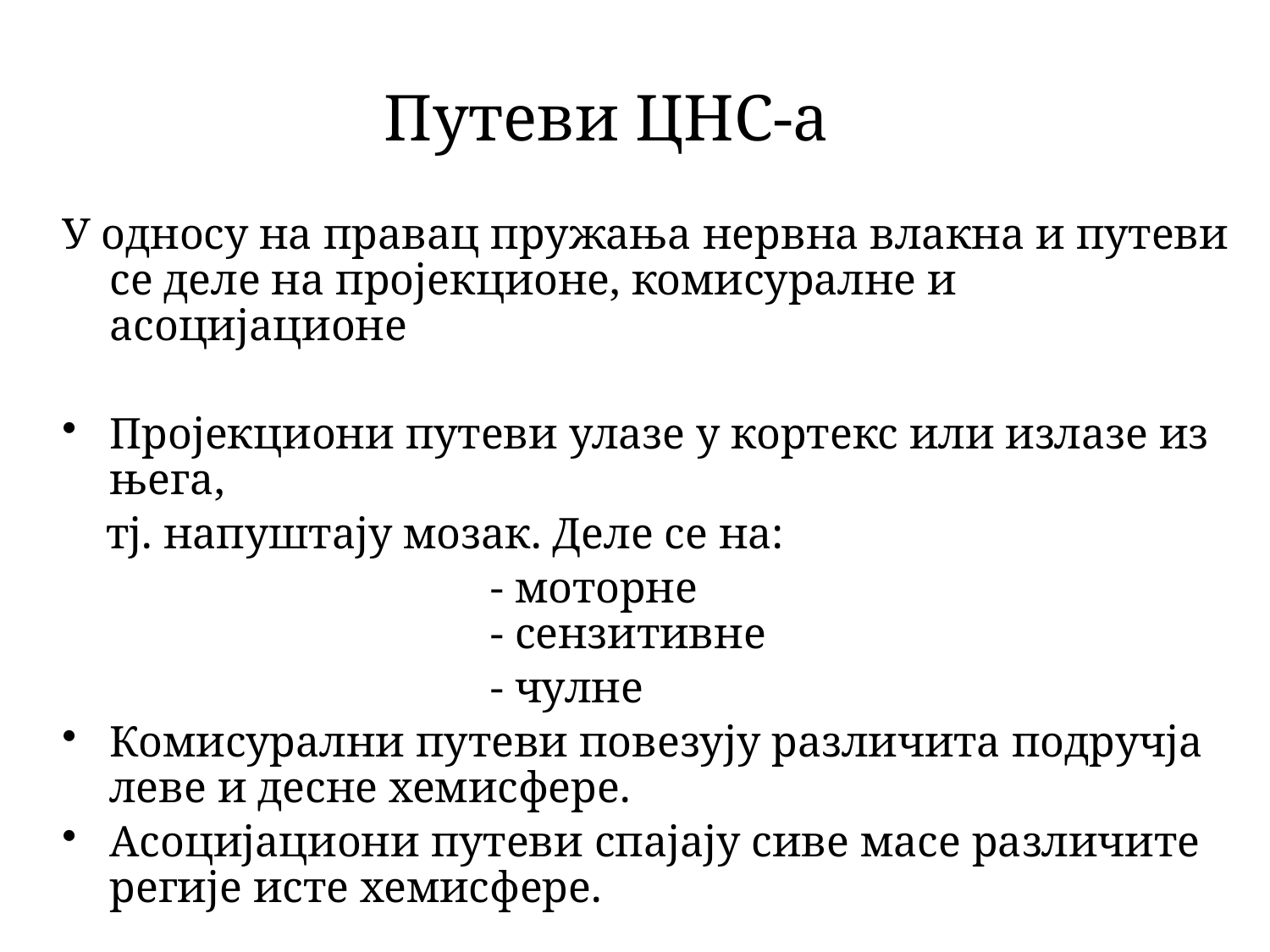

Путеви ЦНС-а
У односу на правац пружања нервна влакна и путеви се деле на пројекционе, комисуралне и асоцијационе

Пројекциони путеви улазе у кортекс или излазе из њега,
    тј. напуштају мозак. Деле се на:
				- моторне
			- сензитивне
				- чулне
Комисурални путеви повезују различита подручја леве и десне хемисфере.
Асоцијациони путеви спајају сиве масе различите регије исте хемисфере.